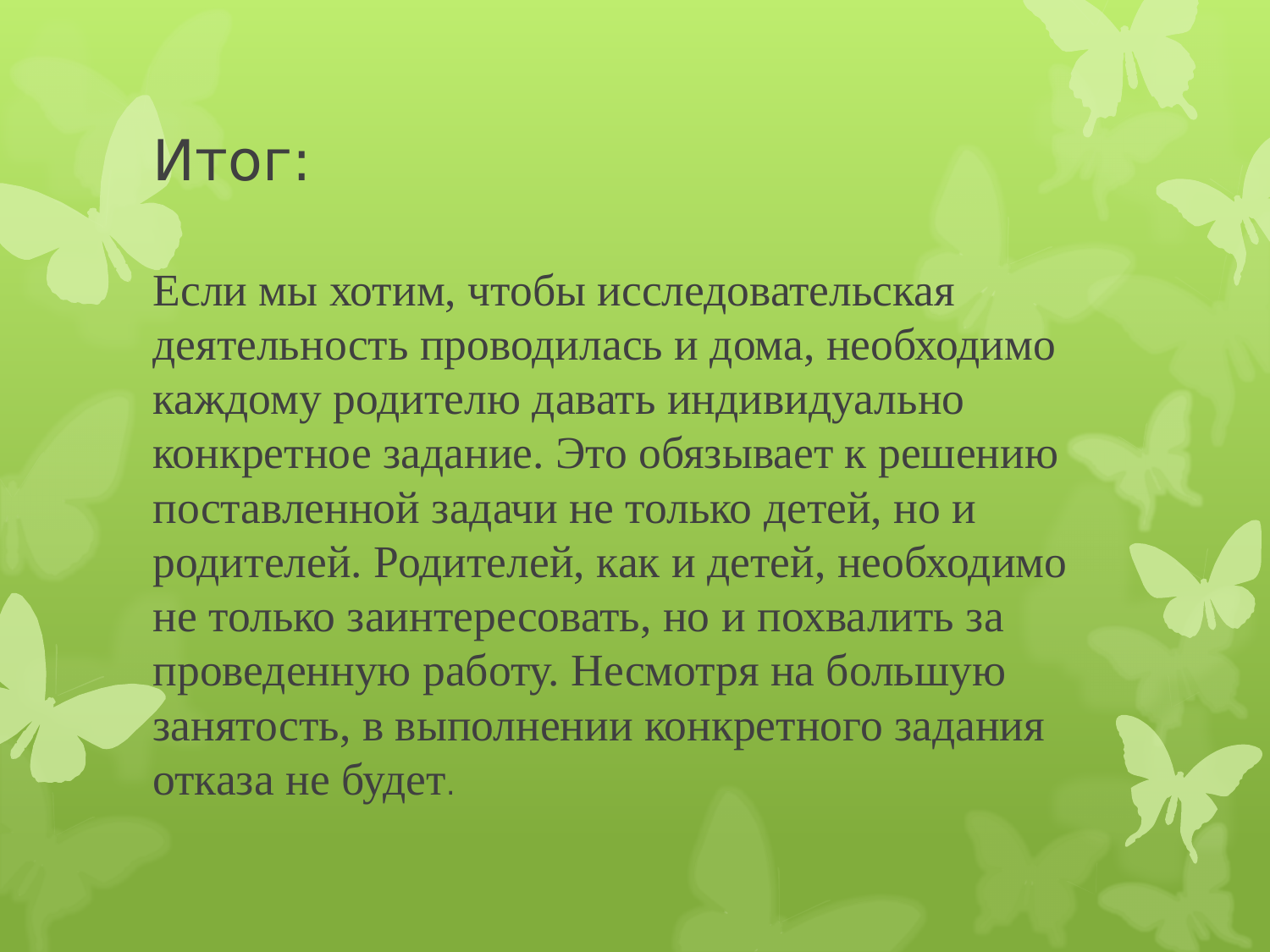

# Итог:
Если мы хотим, чтобы исследовательская деятельность проводилась и дома, необходимо каждому родителю давать индивидуально конкретное задание. Это обязывает к решению поставленной задачи не только детей, но и родителей. Родителей, как и детей, необходимо не только заинтересовать, но и похвалить за проведенную работу. Несмотря на большую занятость, в выполнении конкретного задания отказа не будет.